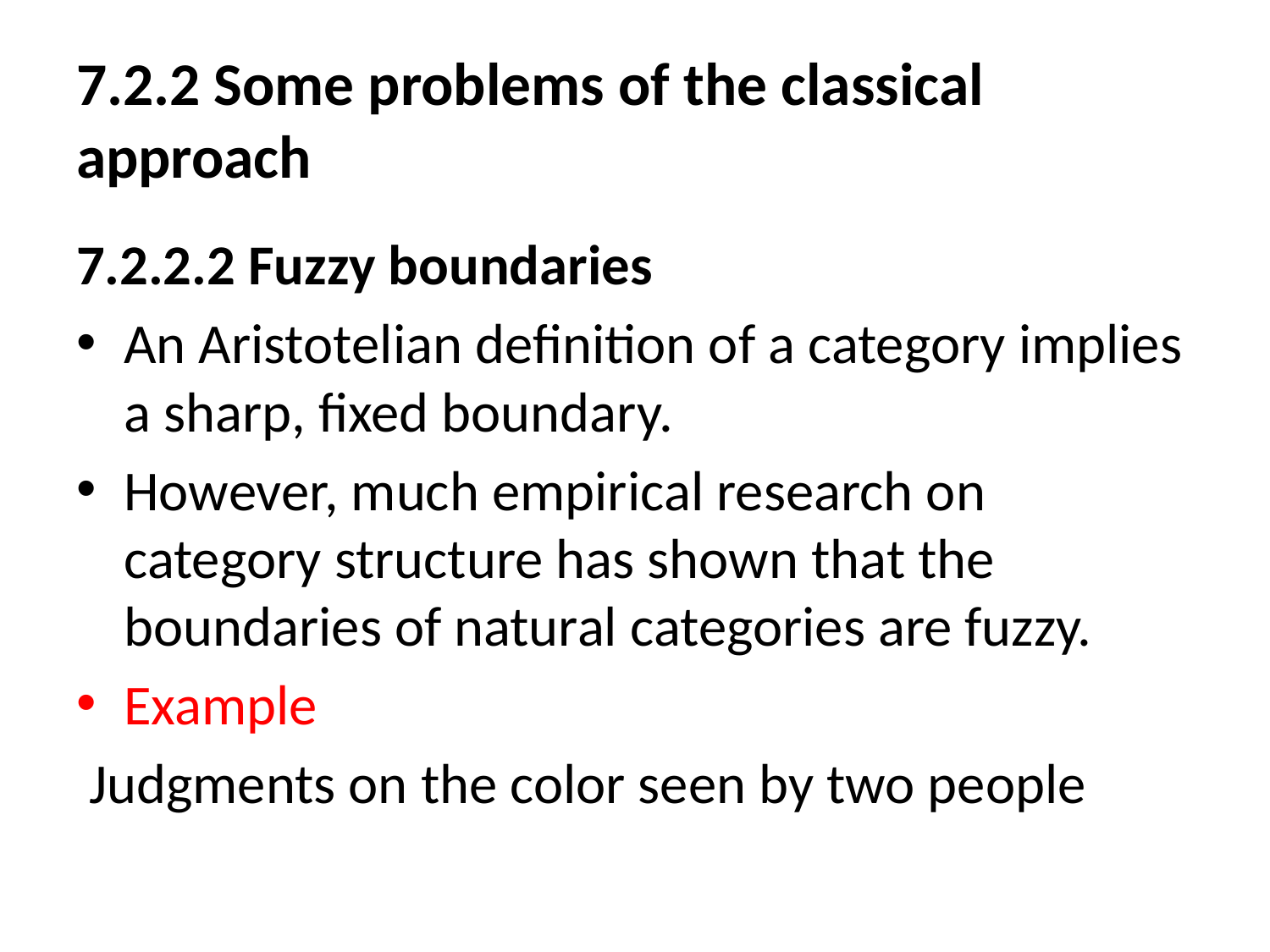

# 7.2.2 Some problems of the classical approach
7.2.2.2 Fuzzy boundaries
An Aristotelian definition of a category implies a sharp, fixed boundary.
However, much empirical research on category structure has shown that the boundaries of natural categories are fuzzy.
Example
 Judgments on the color seen by two people